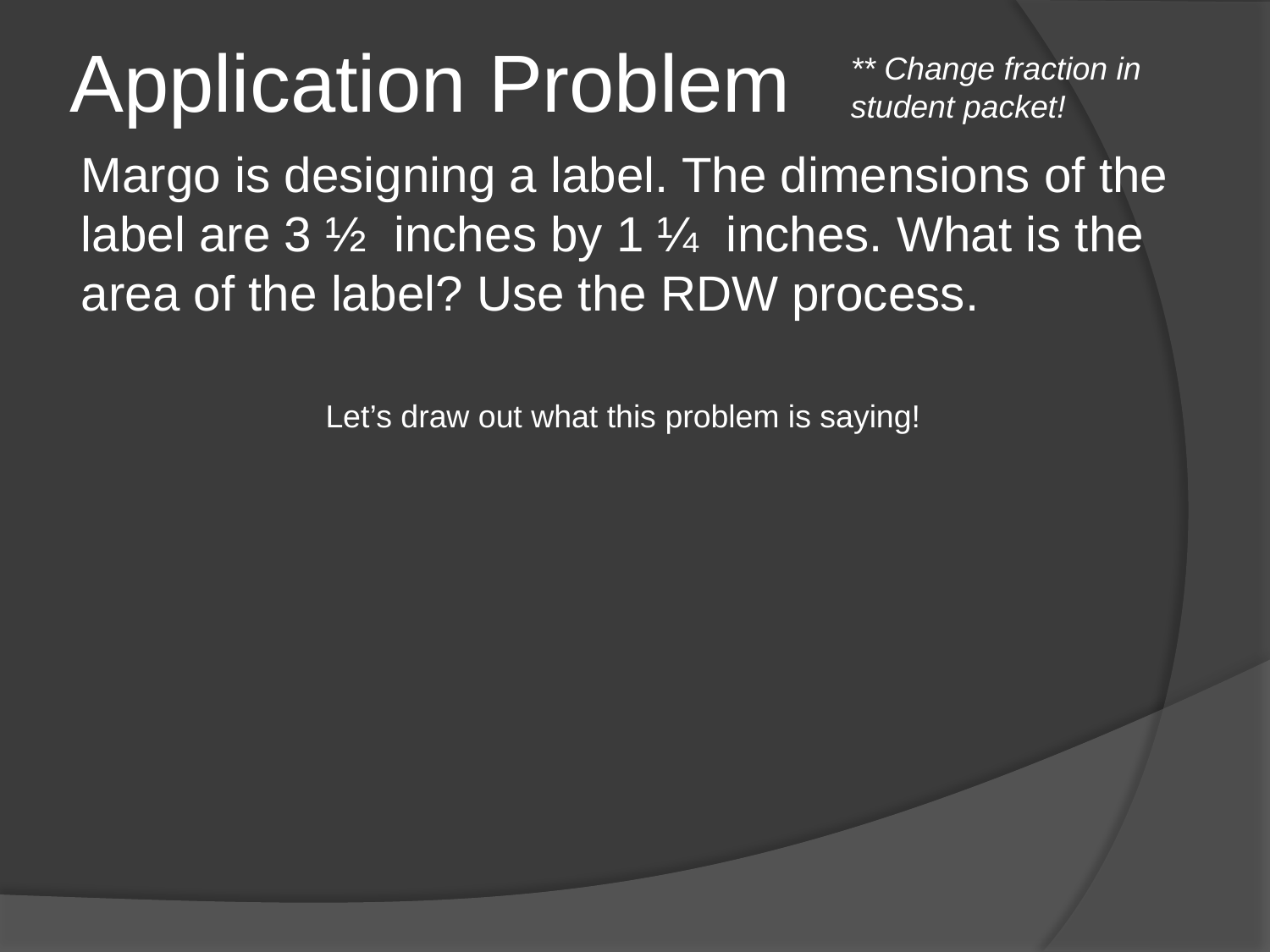

# Application Problem
** Change fraction in student packet!
Margo is designing a label. The dimensions of the label are 3 ½  inches by 1 ¼  inches. What is the area of the label? Use the RDW process.
Let’s draw out what this problem is saying!